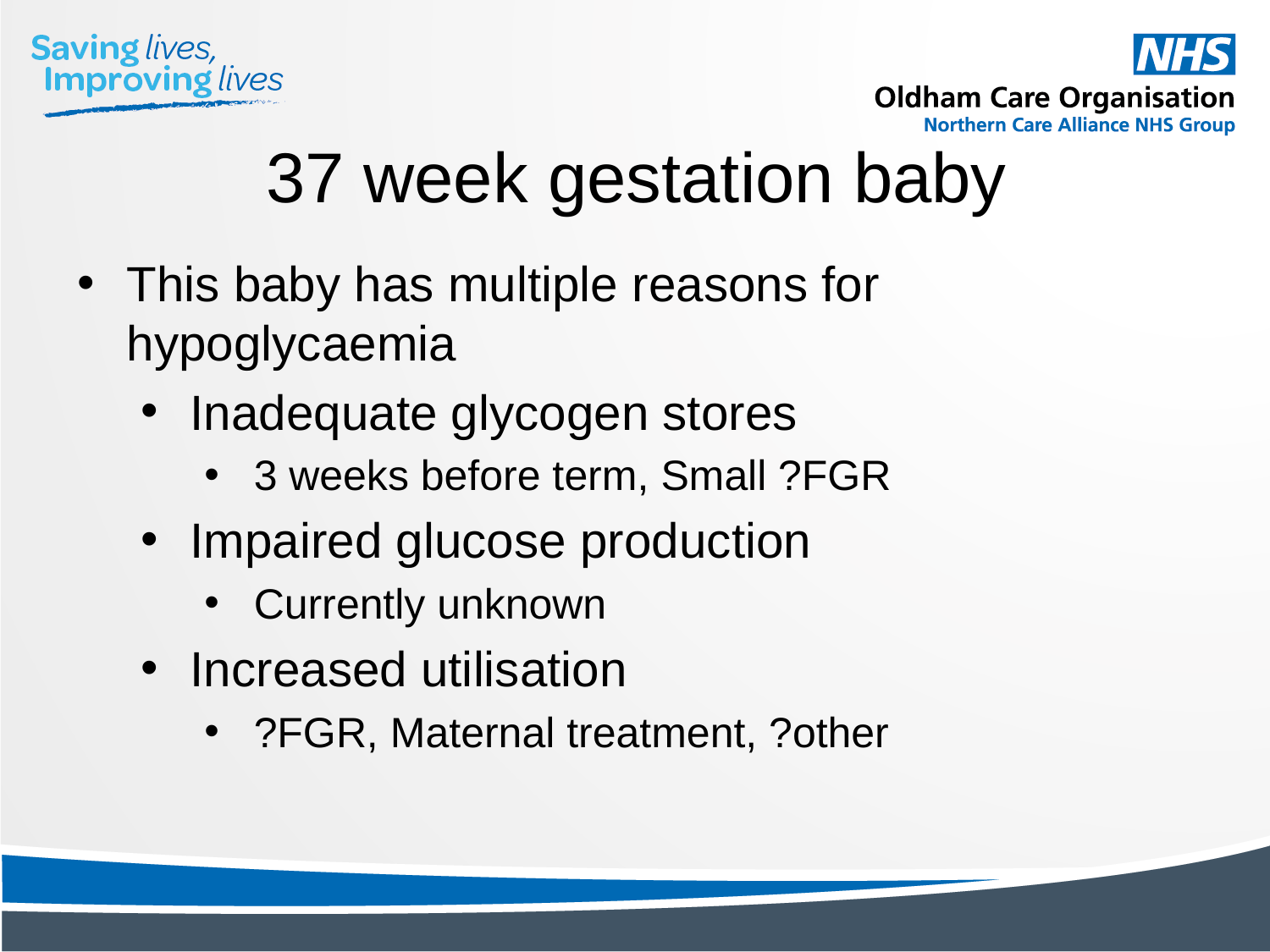

# 37 week gestation baby
This baby has multiple reasons for hypoglycaemia
Inadequate glycogen stores
3 weeks before term, Small ?FGR
Impaired glucose production
Currently unknown
Increased utilisation
?FGR, Maternal treatment, ?other